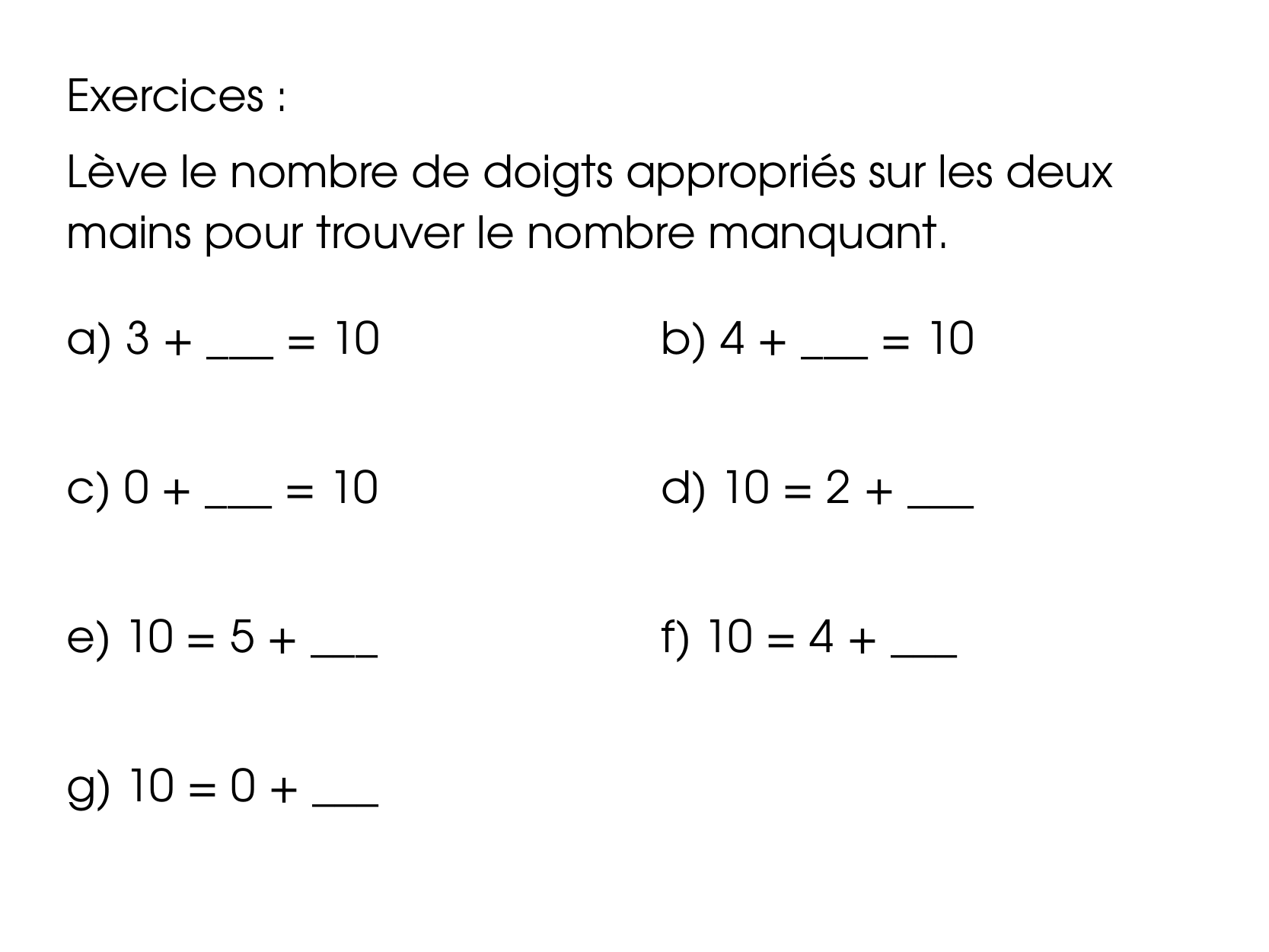

Exercices :
Lève le nombre de doigts appropriés sur les deux mains pour trouver le nombre manquant.
a) 3 + ___ = 10
b) 4 + ___ = 10
c) 0 + ___ = 10
d) 10 = 2 + ___
e) 10 = 5 + ___
f) 10 = 4 + ___
g) 10 = 0 + ___